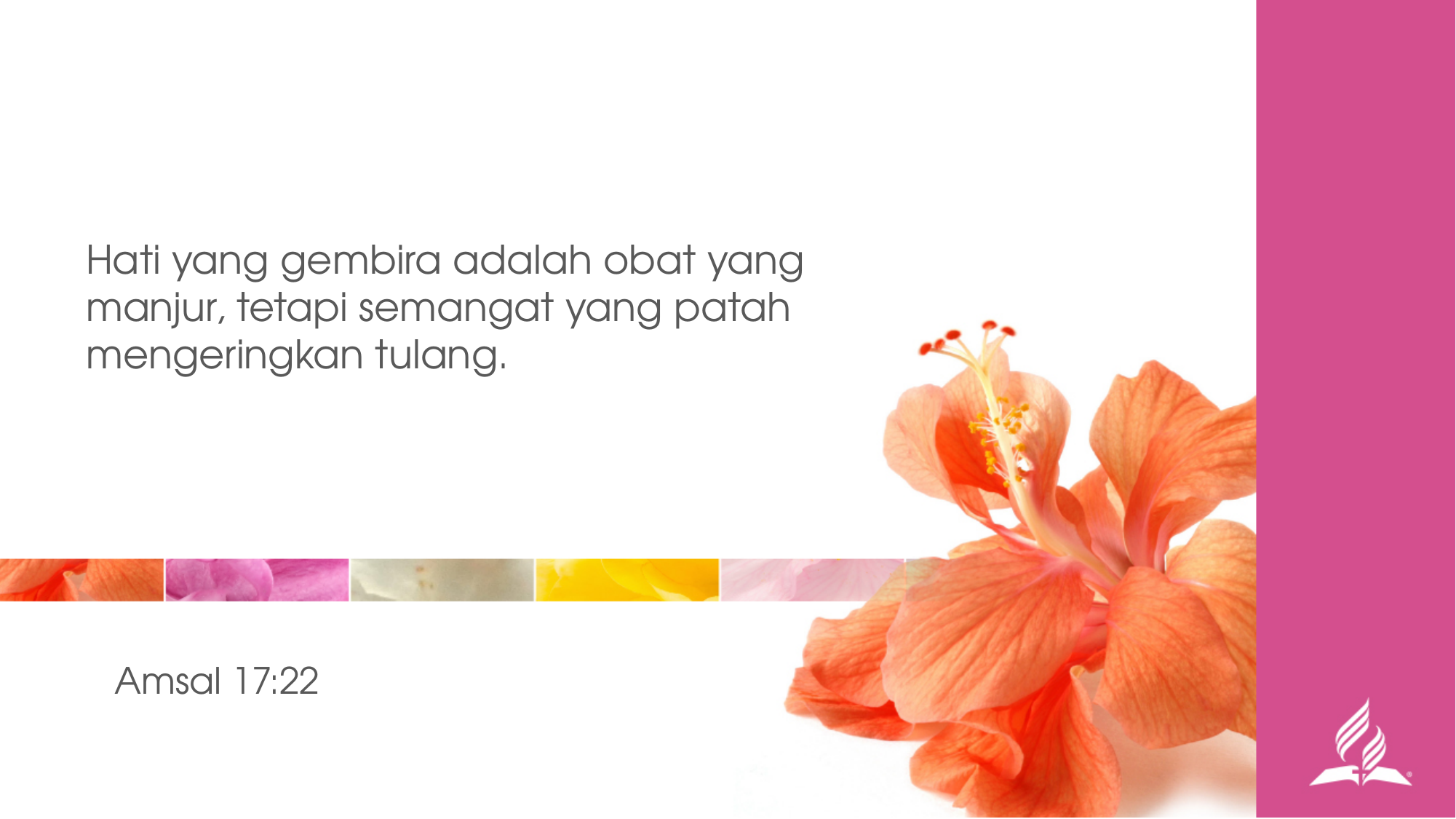

Hati yang gembira adalah obat yang manjur, tetapi semangat yang patah mengeringkan tulang.

Amsal 17:22